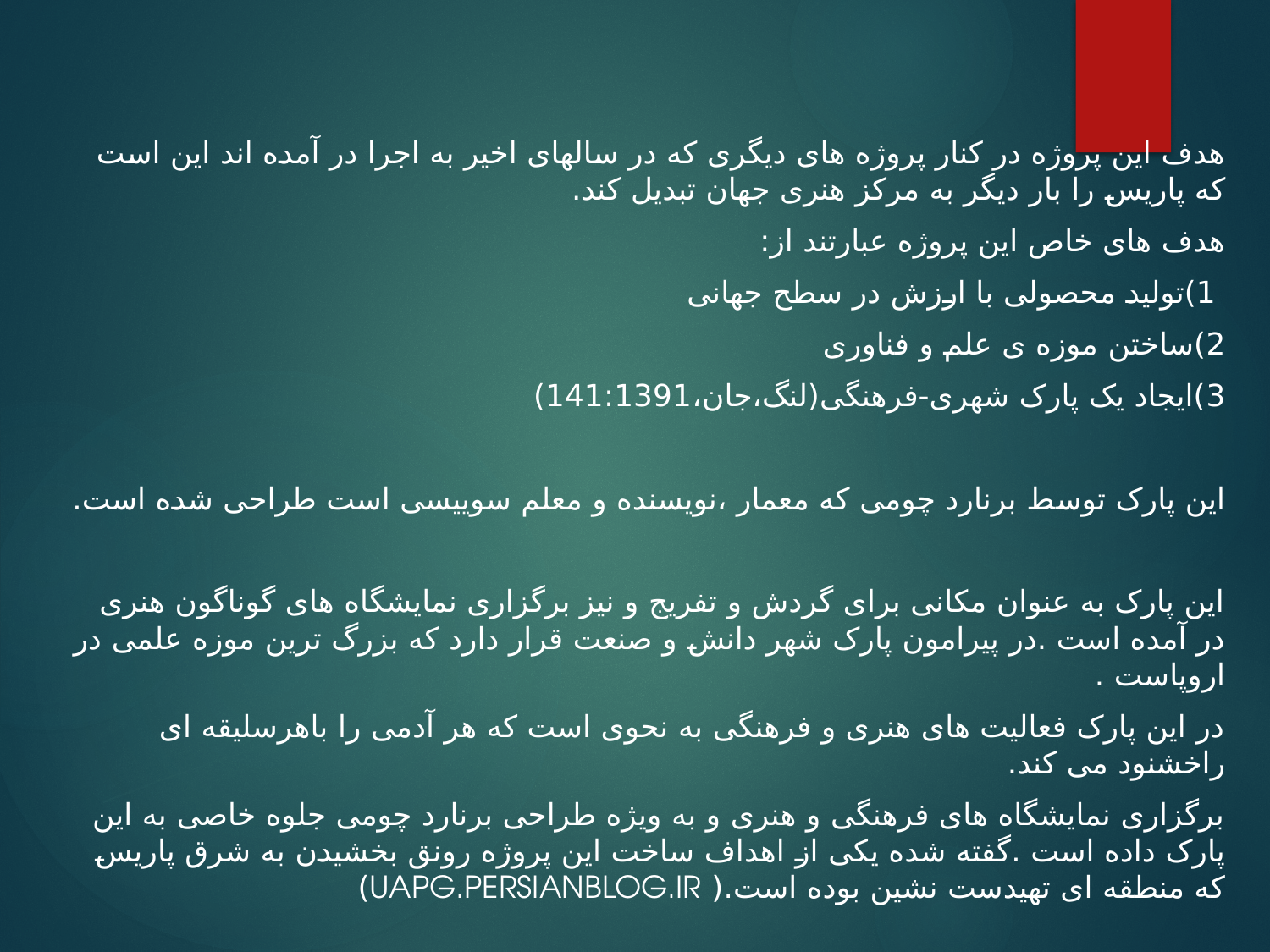

هدف این پروژه در کنار پروژه های دیگری که در سالهای اخیر به اجرا در آمده اند این است که پاریس را بار دیگر به مرکز هنری جهان تبدیل کند.
هدف های خاص این پروژه عبارتند از:
 1)تولید محصولی با ارزش در سطح جهانی
2)ساختن موزه ی علم و فناوری
3)ایجاد یک پارک شهری-فرهنگی(لنگ،جان،141:1391)

این پارک توسط برنارد چومی که معمار ،نویسنده و معلم سوییسی است طراحی شده است.

این پارک به عنوان مکانی برای گردش و تفریج و نیز برگزاری نمایشگاه های گوناگون هنری در آمده است .در پیرامون پارک شهر دانش و صنعت قرار دارد که بزرگ ترین موزه علمی در اروپاست .
در این پارک فعالیت های هنری و فرهنگی به نحوی است که هر آدمی را باهرسلیقه ای راخشنود می کند.
برگزاری نمایشگاه های فرهنگی و هنری و به ویژه طراحی برنارد چومی جلوه خاصی به این پارک داده است .گفته شده یکی از اهداف ساخت این پروژه رونق بخشیدن به شرق پاریس که منطقه ای تهیدست نشین بوده است.( uapg.persianblog.ir)